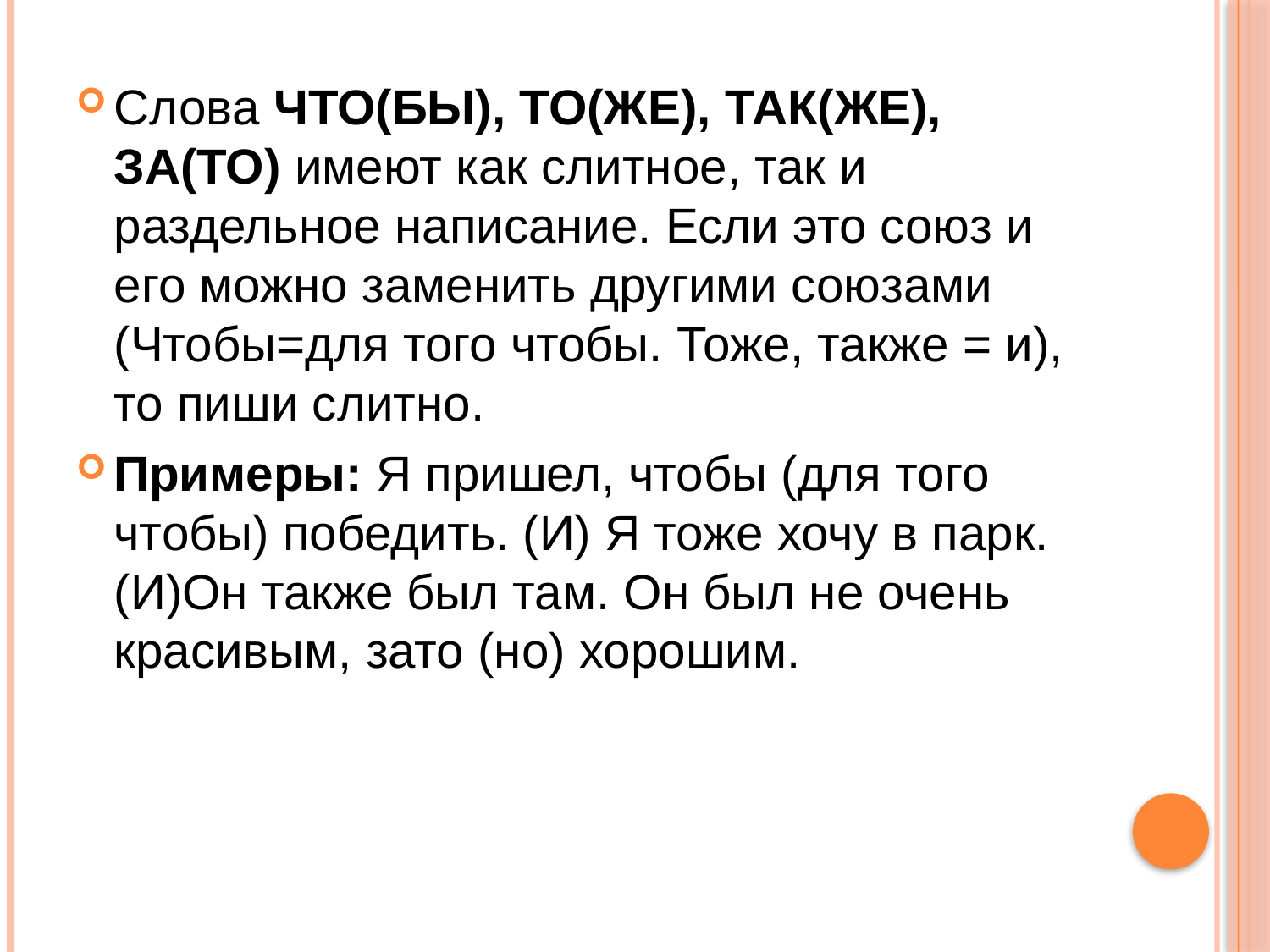

Cлова ЧТО(БЫ), ТО(ЖЕ), ТАК(ЖЕ), ЗА(ТО) имеют как слитное, так и раздельное написание. Если это союз и его можно заменить другими союзами (Чтобы=для того чтобы. Тоже, также = и), то пиши слитно.
Примеры: Я пришел, чтобы (для того чтобы) победить. (И) Я тоже хочу в парк. (И)Он также был там. Он был не очень красивым, зато (но) хорошим.